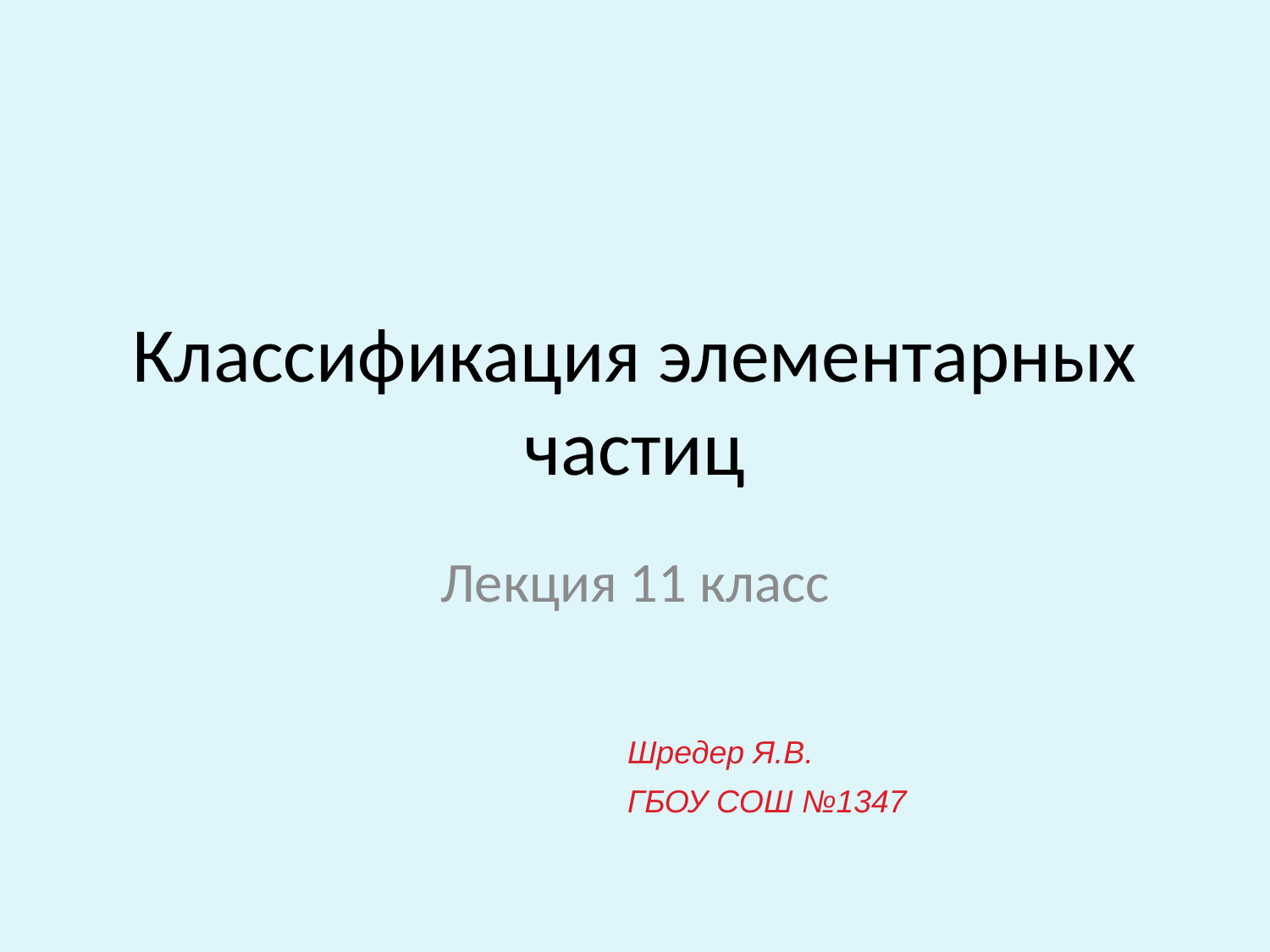

# Классификация элементарных частиц
Лекция 11 класс
Шредер Я.В.
ГБОУ СОШ №1347